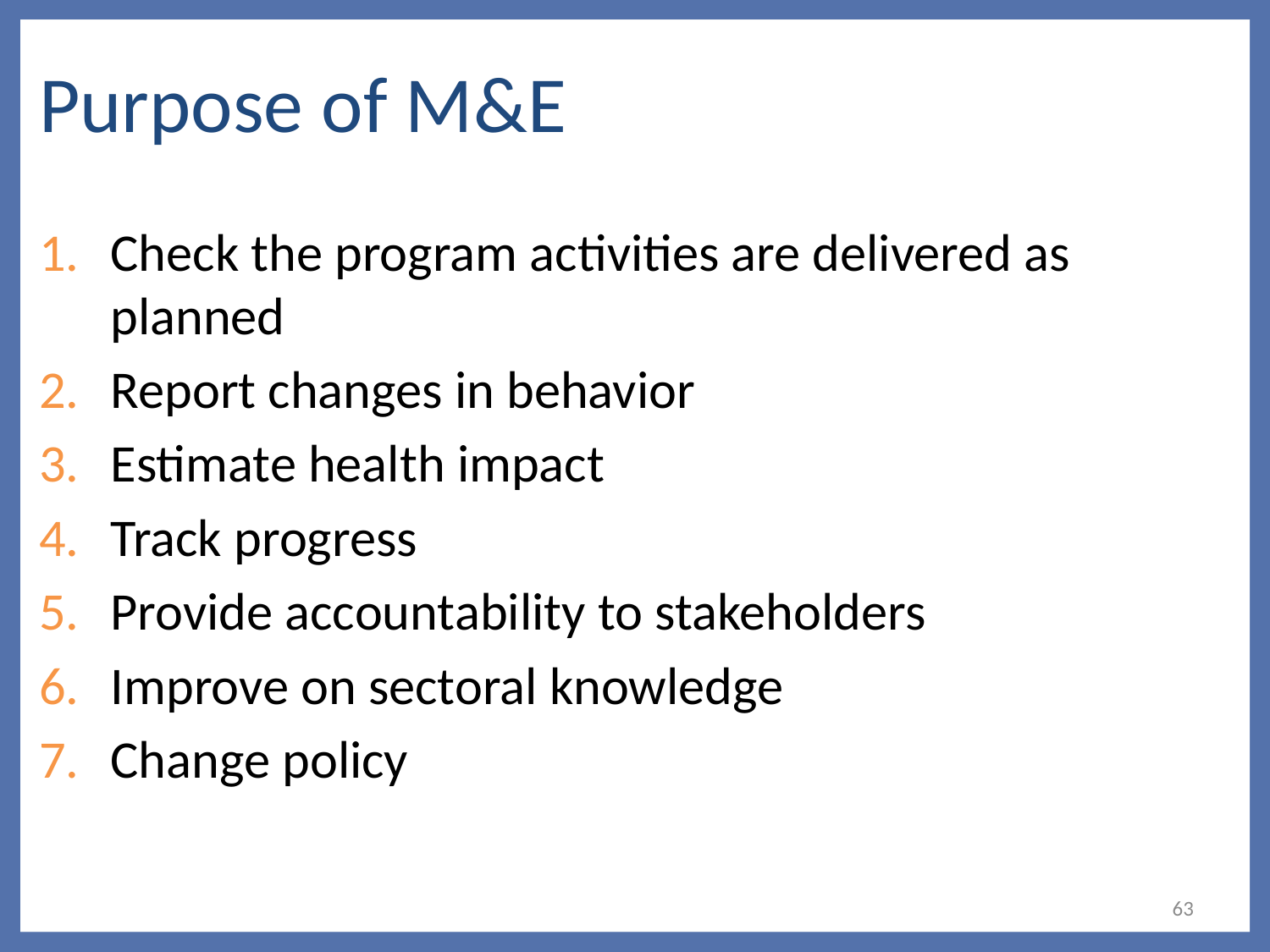

Purpose of M&E
Check the program activities are delivered as planned
Report changes in behavior
Estimate health impact
Track progress
Provide accountability to stakeholders
Improve on sectoral knowledge
Change policy
63